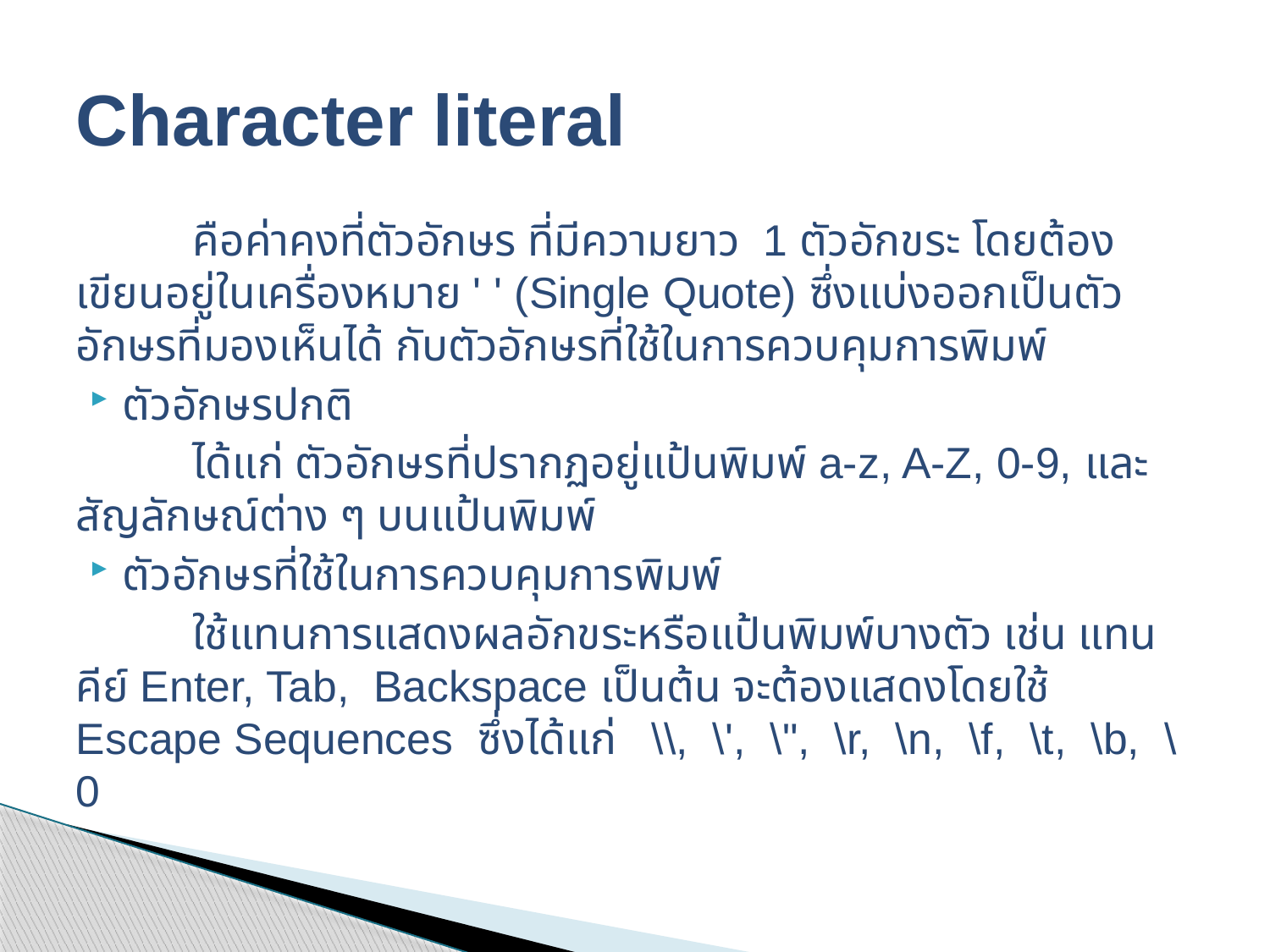

# Character literal
	คือค่าคงที่ตัวอักษร ที่มีความยาว  1 ตัวอักขระ โดยต้องเขียนอยู่ในเครื่องหมาย ' ' (Single Quote) ซึ่งแบ่งออกเป็นตัวอักษรที่มองเห็นได้ กับตัวอักษรที่ใช้ในการควบคุมการพิมพ์
ตัวอักษรปกติ
	ได้แก่ ตัวอักษรที่ปรากฏอยู่แป้นพิมพ์ a-z, A-Z, 0-9, และสัญลักษณ์ต่าง ๆ บนแป้นพิมพ์
ตัวอักษรที่ใช้ในการควบคุมการพิมพ์
	ใช้แทนการแสดงผลอักขระหรือแป้นพิมพ์บางตัว เช่น แทนคีย์ Enter, Tab,  Backspace เป็นต้น จะต้องแสดงโดยใช้ Escape Sequences  ซึ่งได้แก่   \\,  \',  \",  \r,  \n,  \f,  \t,  \b,  \0